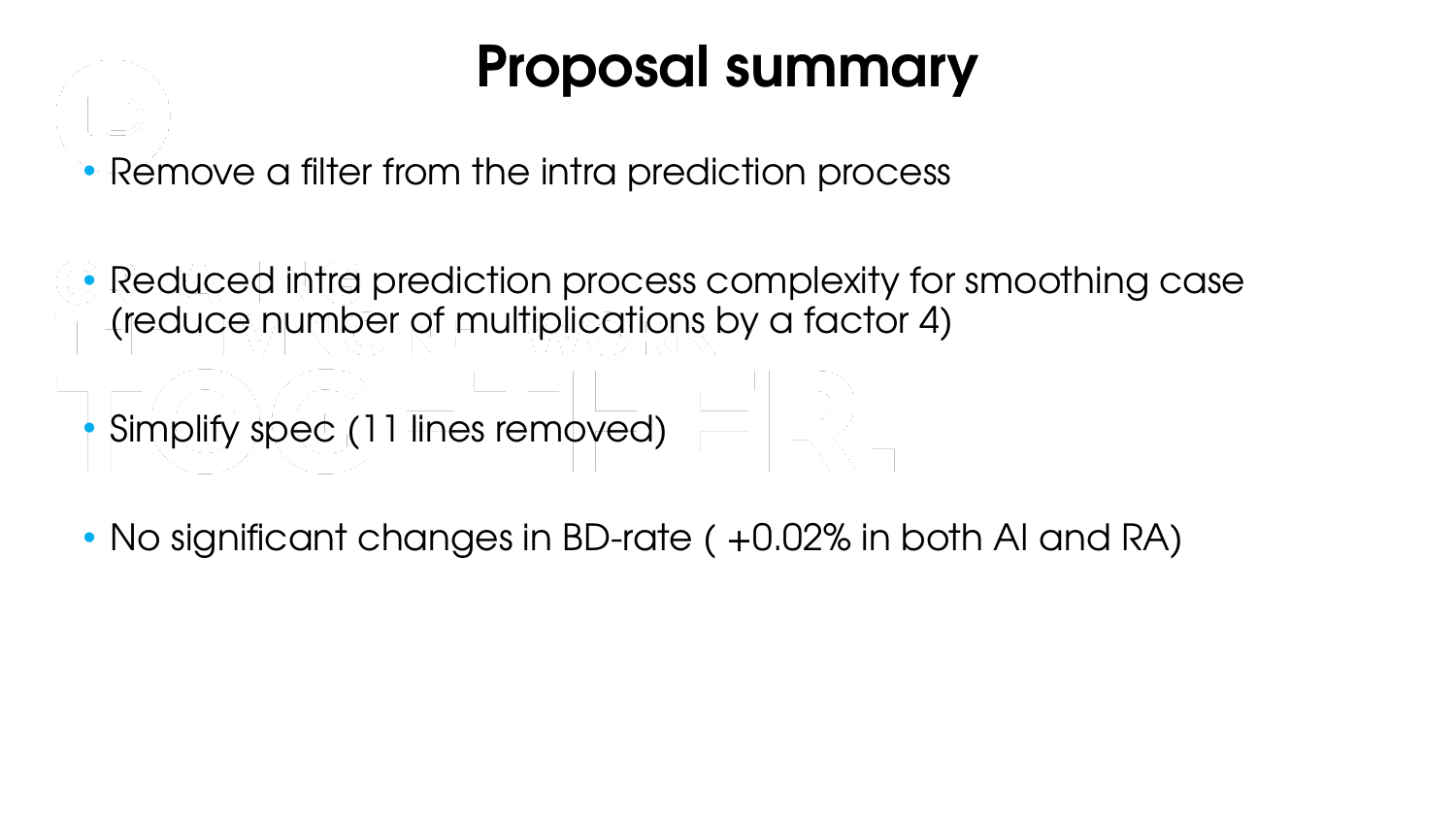

# Proposal summary
Remove a filter from the intra prediction process

Reduced intra prediction process complexity for smoothing case (reduce number of multiplications by a factor 4)

Simplify spec (11 lines removed)

No significant changes in BD-rate ( +0.02% in both AI and RA)

2
© 2019 InterDigital, Inc. All Rights Reserved.